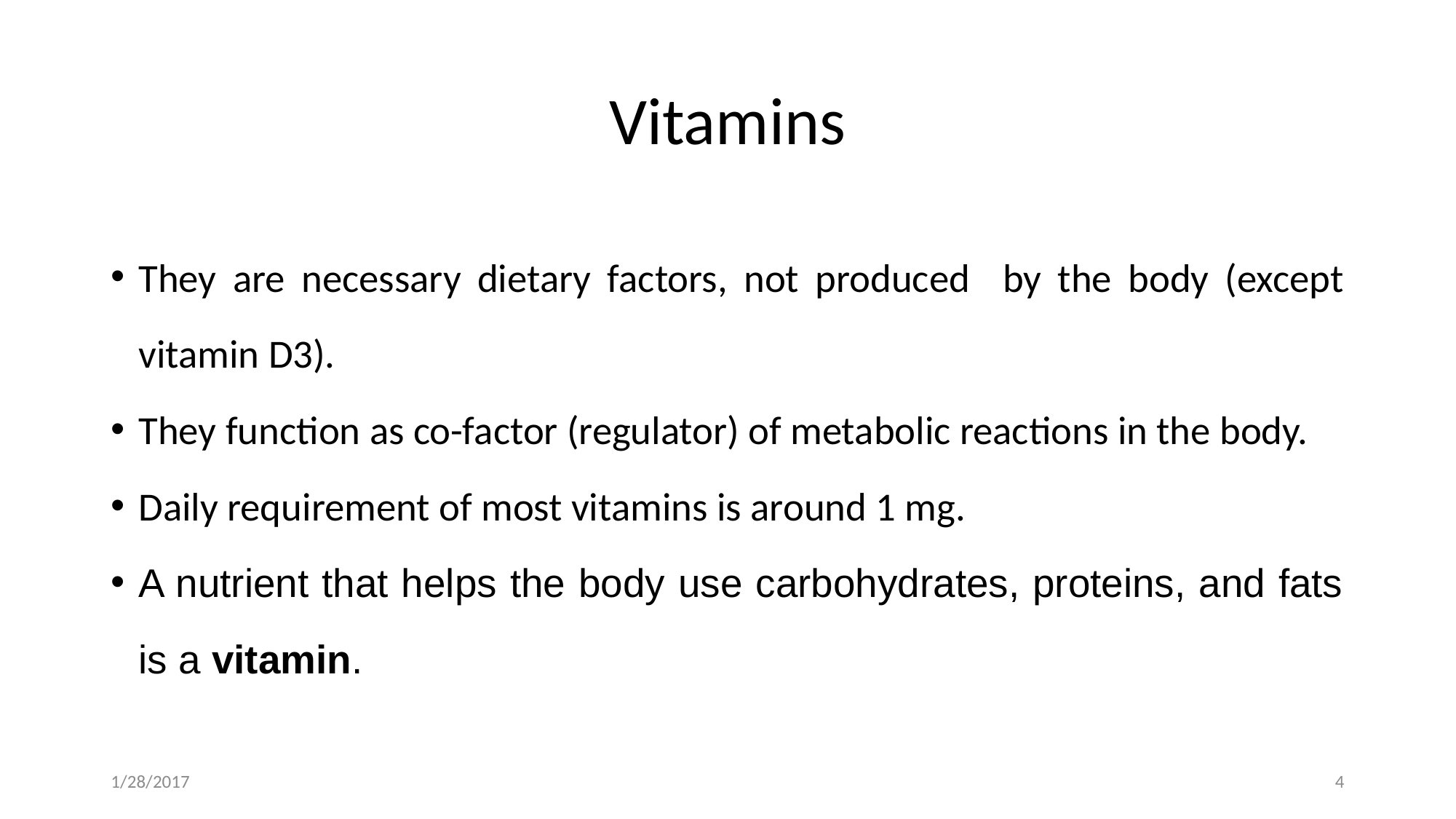

# Vitamins
They are necessary dietary factors, not produced  by the body (except vitamin D3).
They function as co-factor (regulator) of metabolic reactions in the body.
Daily requirement of most vitamins is around 1 mg.
A nutrient that helps the body use carbohydrates, proteins, and fats is a vitamin.

1/28/2017
4